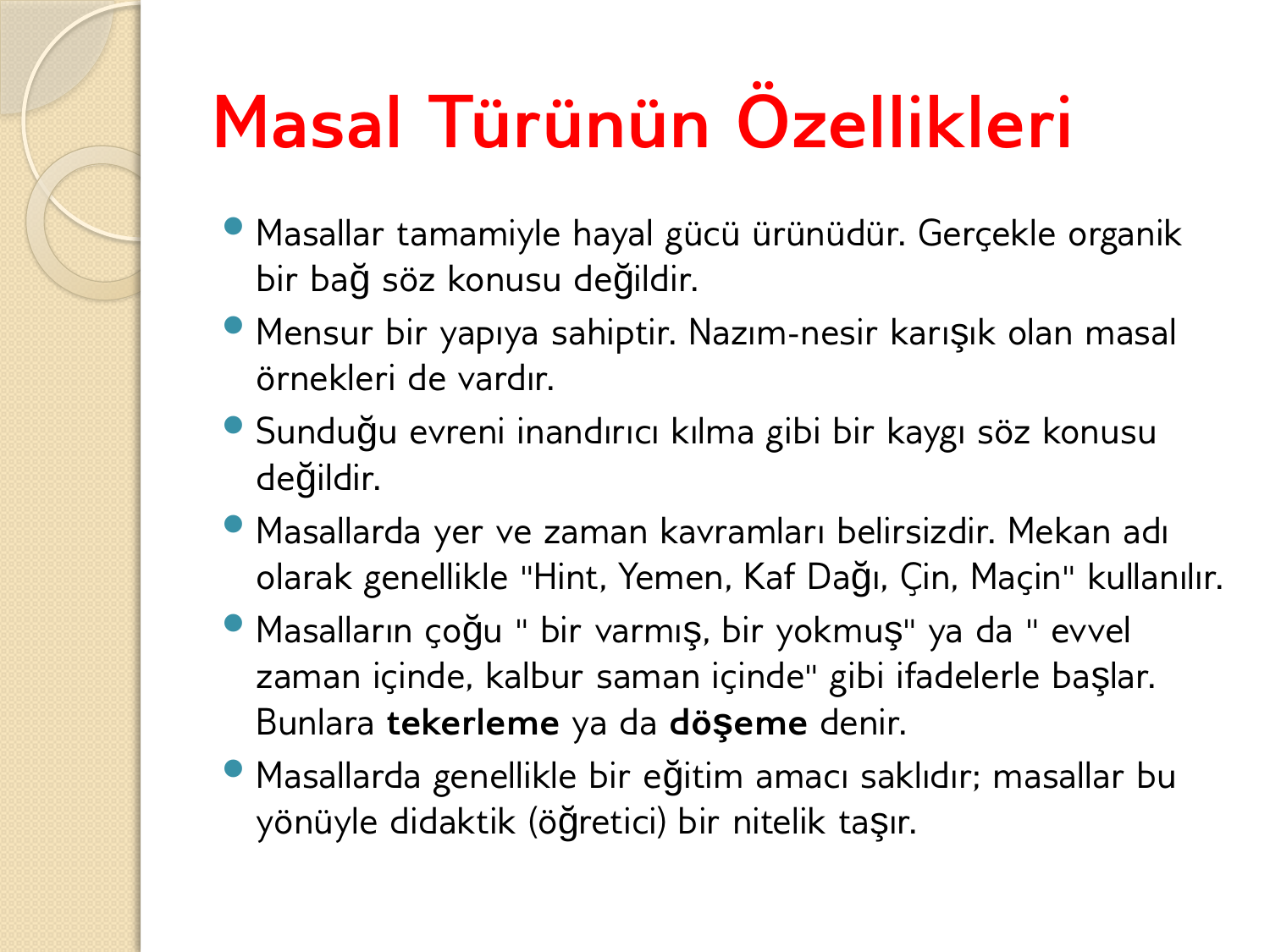

# Masal Türünün Özellikleri
Masallar tamamiyle hayal gücü ürünüdür. Gerçekle organik bir bağ söz konusu değildir.
Mensur bir yapıya sahiptir. Nazım-nesir karışık olan masal örnekleri de vardır.
Sunduğu evreni inandırıcı kılma gibi bir kaygı söz konusu değildir.
Masallarda yer ve zaman kavramları belirsizdir. Mekan adı olarak genellikle "Hint, Yemen, Kaf Dağı, Çin, Maçin" kullanılır.
Masalların çoğu " bir varmış, bir yokmuş" ya da " evvel zaman içinde, kalbur saman içinde" gibi ifadelerle başlar. Bunlara tekerleme ya da döşeme denir.
Masallarda genellikle bir eğitim amacı saklıdır; masallar bu yönüyle didaktik (öğretici) bir nitelik taşır.